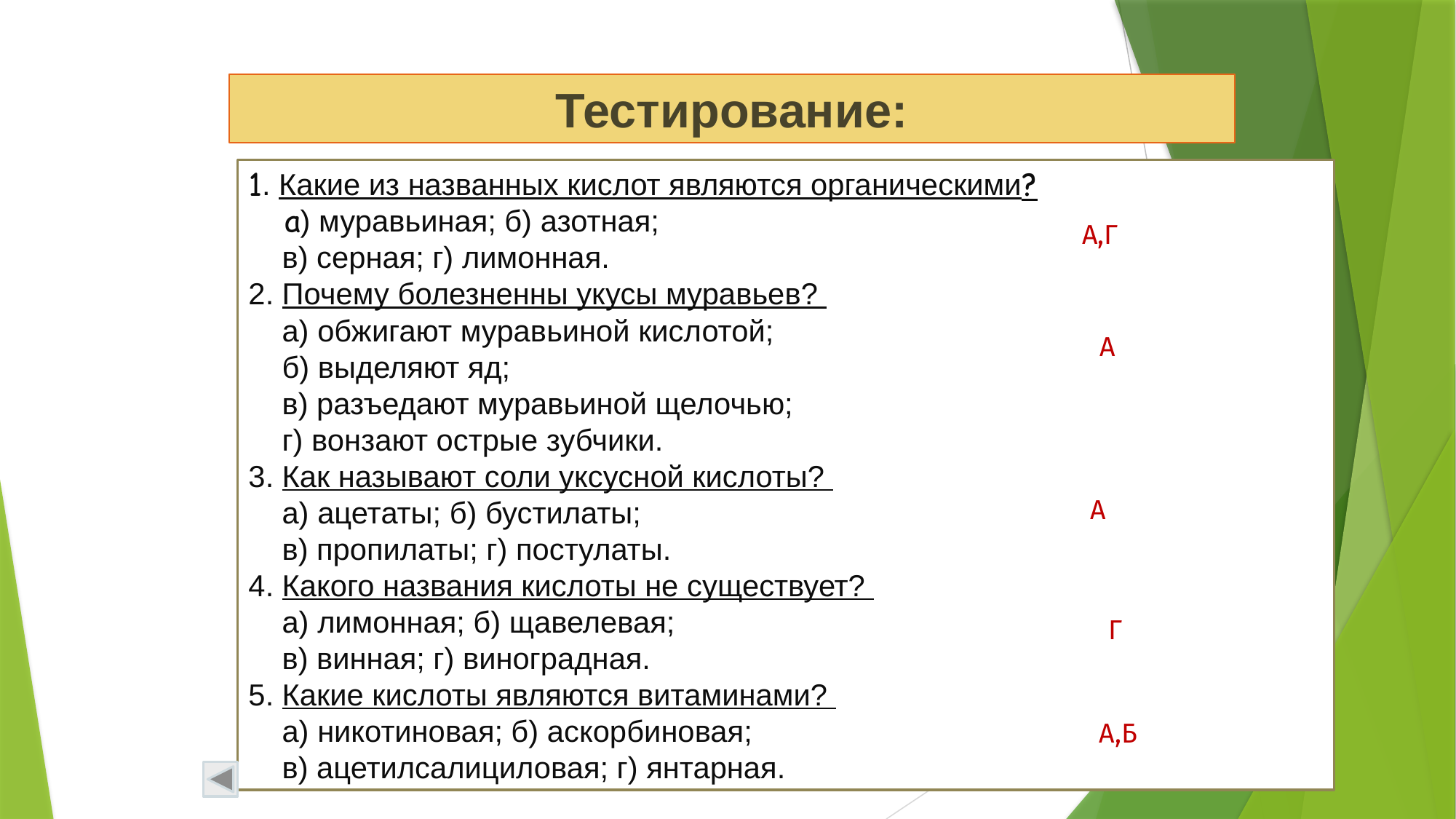

Тестирование:
1. Какие из названных кислот являются органическими?
    а) муравьиная; б) азотная;
    в) серная; г) лимонная.
2. Почему болезненны укусы муравьев?
    а) обжигают муравьиной кислотой;
    б) выделяют яд;
    в) разъедают муравьиной щелочью;
    г) вонзают острые зубчики.
3. Как называют соли уксусной кислоты?
    а) ацетаты; б) бустилаты;
    в) пропилаты; г) постулаты.
4. Какого названия кислоты не существует?
    а) лимонная; б) щавелевая;
    в) винная; г) виноградная.
5. Какие кислоты являются витаминами?
    а) никотиновая; б) аскорбиновая;
    в) ацетилсалициловая; г) янтарная.
А,Г
А
А
Г
А,Б